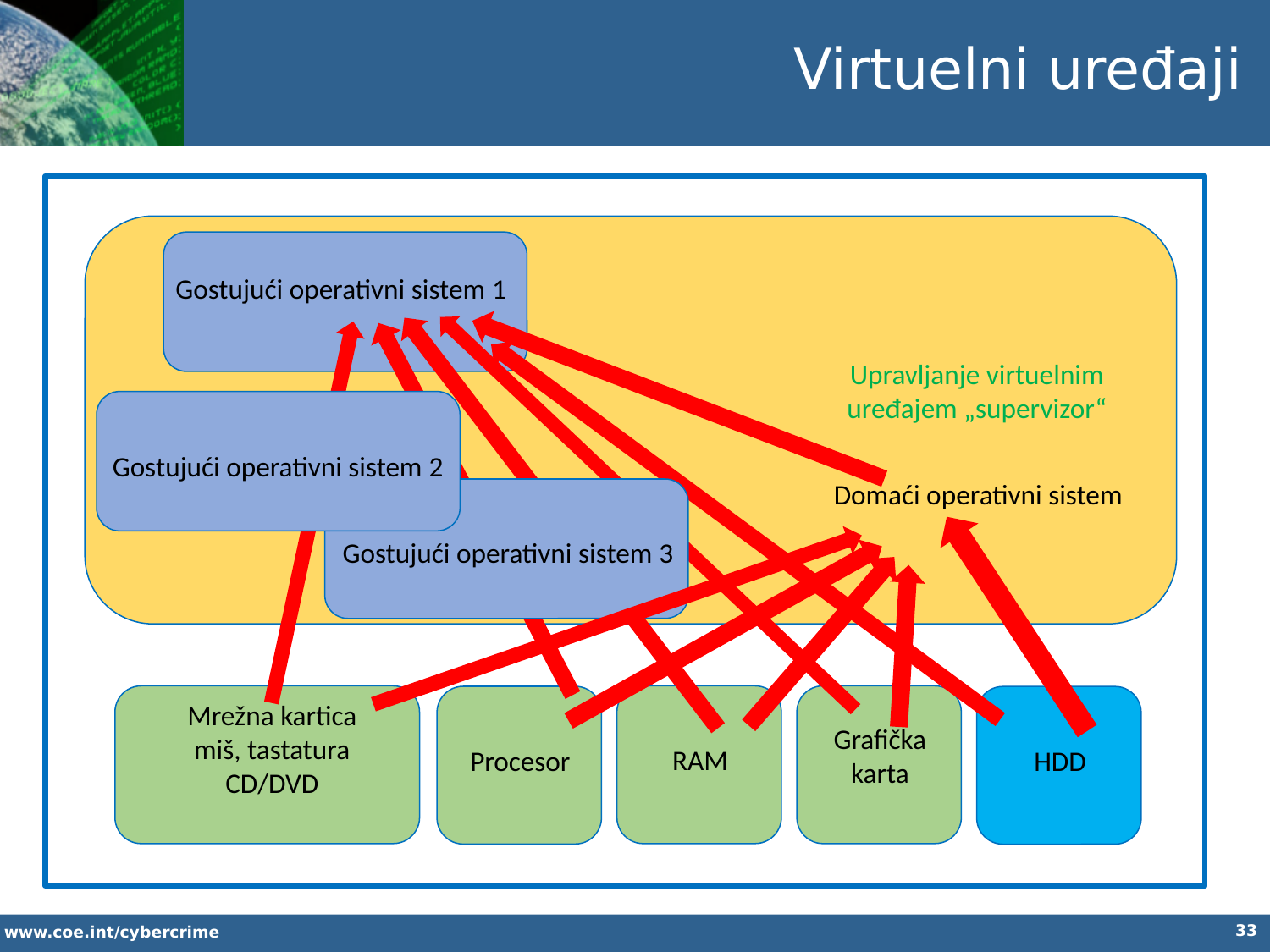

Virtuelni uređaji

Gostujući operativni sistem 1

Upravljanje virtuelnim uređajem „supervizor“

Gostujući operativni sistem 2

Domaći operativni sistem

Gostujući operativni sistem 3

Mrežna kartica
miš, tastatura
CD/DVD
Grafička karta
RAM
Procesor
HDD